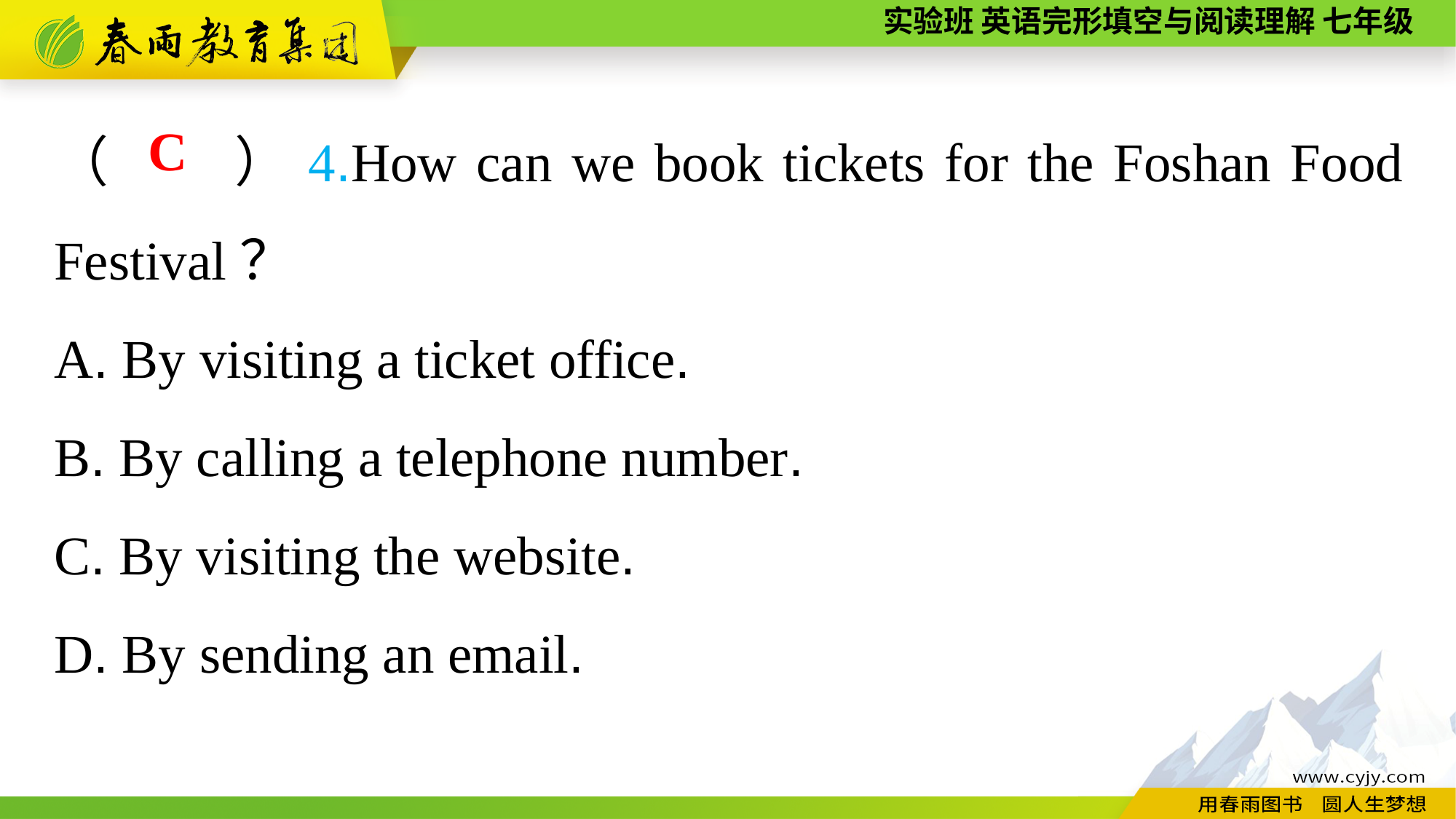

（　　）4.How can we book tickets for the Foshan Food Festival？
A. By visiting a ticket office.
B. By calling a telephone number.
C. By visiting the website.
D. By sending an email.
C